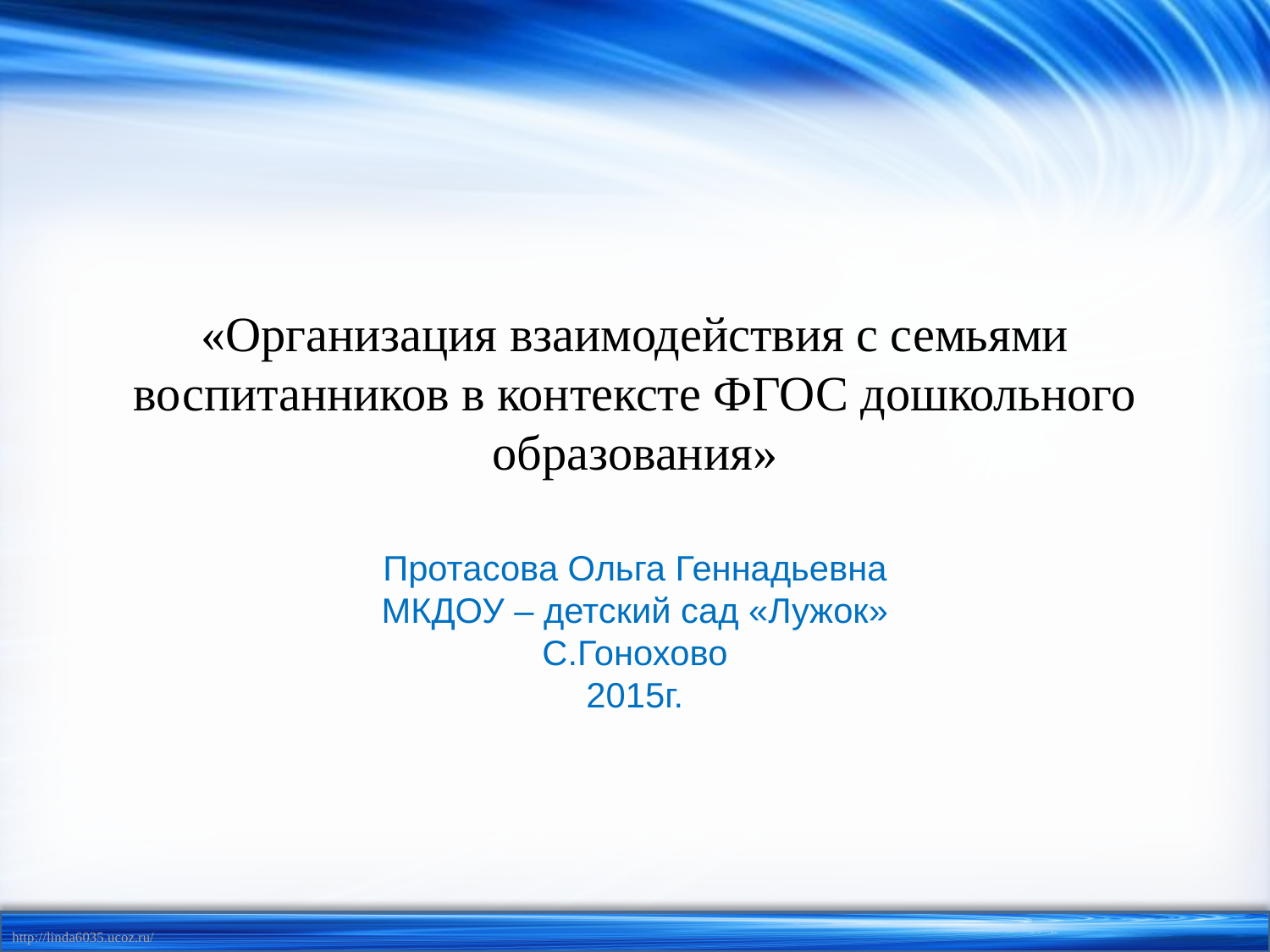

# «Организация взаимодействия с семьями воспитанников в контексте ФГОС дошкольного образования»

Протасова Ольга Геннадьевна
МКДОУ – детский сад «Лужок»
С.Гонохово
2015г.